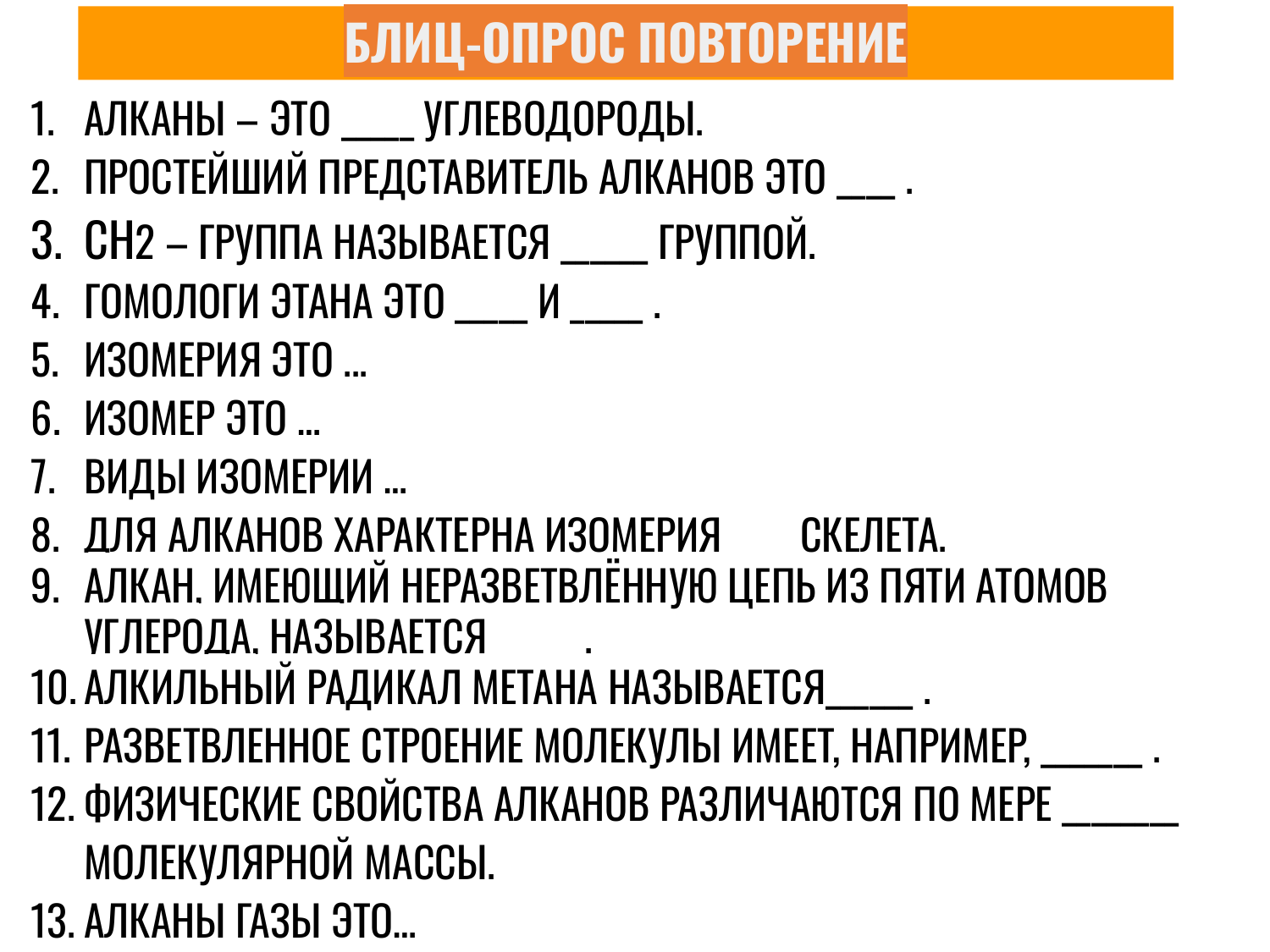

# БЛИЦ-ОПРОС ПОВТОРЕНИЕ
АЛКАНЫ – ЭТО _____ УГЛЕВОДОРОДЫ.
ПРОСТЕЙШИЙ ПРЕДСТАВИТЕЛЬ АЛКАНОВ ЭТО ____ .
СН2 – ГРУППА НАЗЫВАЕТСЯ ______ ГРУППОЙ.
ГОМОЛОГИ ЭТАНА ЭТО _____ И _____ .
ИЗОМЕРИЯ ЭТО ...
ИЗОМЕР ЭТО …
ВИДЫ ИЗОМЕРИИ …
ДЛЯ АЛКАНОВ ХАРАКТЕРНА ИЗОМЕРИЯ ____ СКЕЛЕТА.
АЛКАН, ИМЕЮЩИЙ НЕРАЗВЕТВЛЁННУЮ ЦЕПЬ ИЗ ПЯТИ АТОМОВ УГЛЕРОДА, НАЗЫВАЕТСЯ______ .
АЛКИЛЬНЫЙ РАДИКАЛ МЕТАНА НАЗЫВАЕТСЯ______ .
РАЗВЕТВЛЕННОЕ СТРОЕНИЕ МОЛЕКУЛЫ ИМЕЕТ, НАПРИМЕР, _______ .
ФИЗИЧЕСКИЕ СВОЙСТВА АЛКАНОВ РАЗЛИЧАЮТСЯ ПО МЕРЕ ________ МОЛЕКУЛЯРНОЙ МАССЫ.
АЛКАНЫ ГАЗЫ ЭТО…